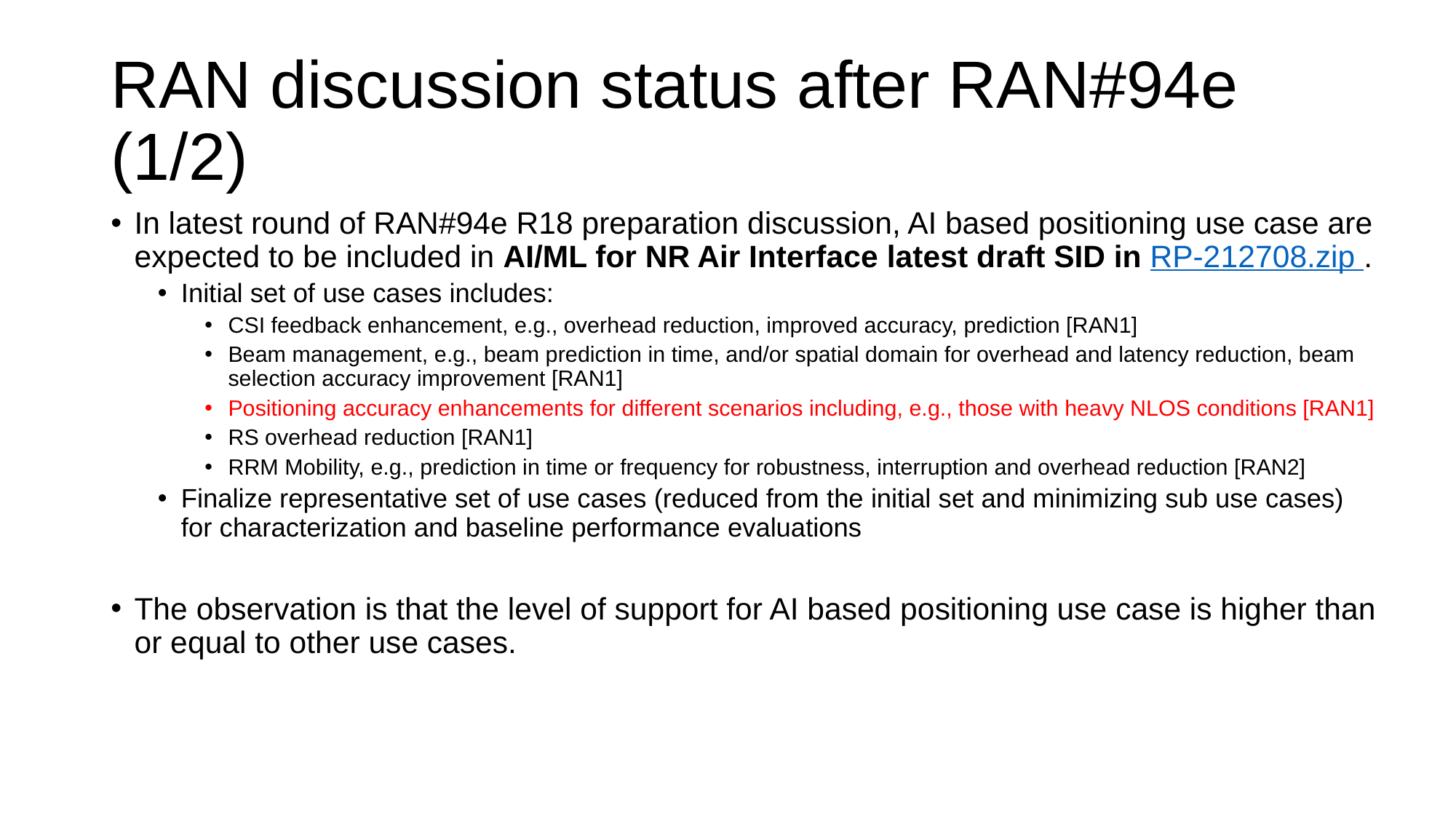

# RAN discussion status after RAN#94e (1/2)
In latest round of RAN#94e R18 preparation discussion, AI based positioning use case are expected to be included in AI/ML for NR Air Interface latest draft SID in RP-212708.zip .
Initial set of use cases includes:
CSI feedback enhancement, e.g., overhead reduction, improved accuracy, prediction [RAN1]
Beam management, e.g., beam prediction in time, and/or spatial domain for overhead and latency reduction, beam selection accuracy improvement [RAN1]
Positioning accuracy enhancements for different scenarios including, e.g., those with heavy NLOS conditions [RAN1]
RS overhead reduction [RAN1]
RRM Mobility, e.g., prediction in time or frequency for robustness, interruption and overhead reduction [RAN2]
Finalize representative set of use cases (reduced from the initial set and minimizing sub use cases) for characterization and baseline performance evaluations

The observation is that the level of support for AI based positioning use case is higher than or equal to other use cases.